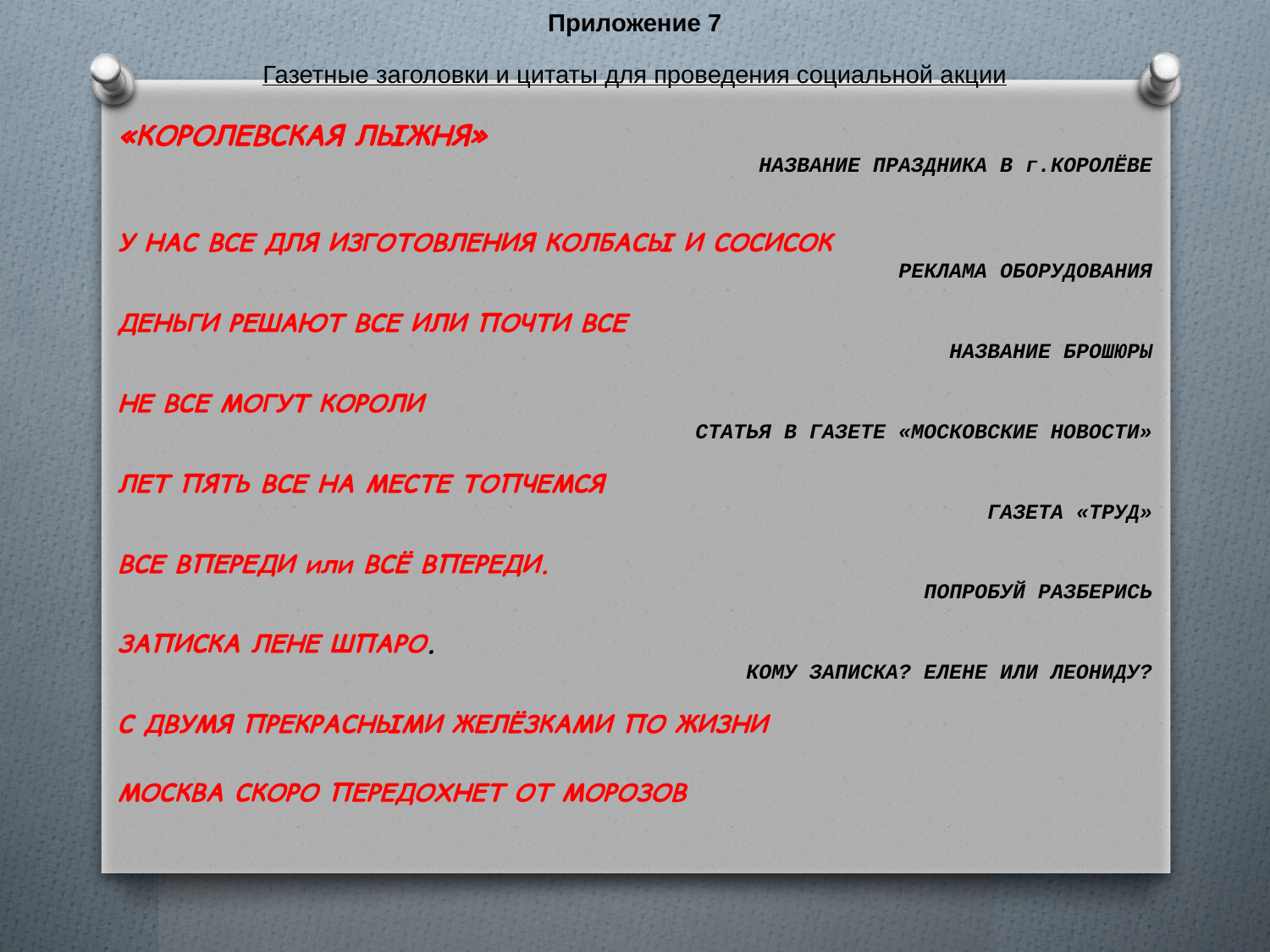

Приложение 7
Газетные заголовки и цитаты для проведения социальной акции

«КОРОЛЕВСКАЯ ЛЫЖНЯ»
НАЗВАНИЕ ПРАЗДНИКА В г.КОРОЛЁВЕ

У НАС ВСЕ ДЛЯ ИЗГОТОВЛЕНИЯ КОЛБАСЫ И СОСИСОК
РЕКЛАМА ОБОРУДОВАНИЯ

ДЕНЬГИ РЕШАЮТ ВСЕ ИЛИ ПОЧТИ ВСЕ
НАЗВАНИЕ БРОШЮРЫ

НЕ ВСЕ МОГУТ КОРОЛИ
СТАТЬЯ В ГАЗЕТЕ «МОСКОВСКИЕ НОВОСТИ»

ЛЕТ ПЯТЬ ВСЕ НА МЕСТЕ ТОПЧЕМСЯ
ГАЗЕТА «ТРУД»

ВСЕ ВПЕРЕДИ или ВСЁ ВПЕРЕДИ.
ПОПРОБУЙ РАЗБЕРИСЬ

ЗАПИСКА ЛЕНЕ ШПАРО.
КОМУ ЗАПИСКА? ЕЛЕНЕ ИЛИ ЛЕОНИДУ?

С ДВУМЯ ПРЕКРАСНЫМИ ЖЕЛЁЗКАМИ ПО ЖИЗНИ

МОСКВА СКОРО ПЕРЕДОХНЕТ ОТ МОРОЗОВ